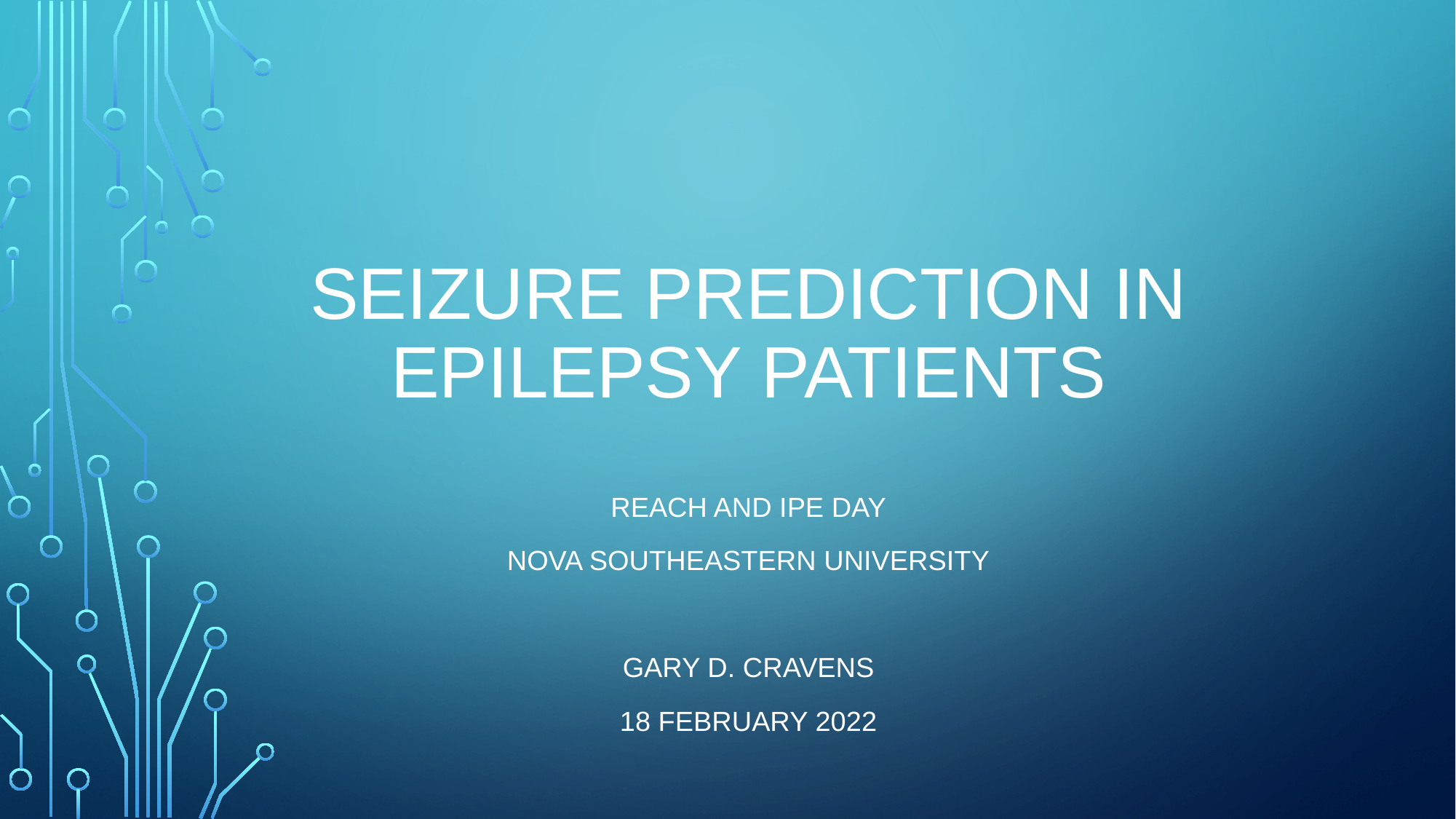

# SEIZURE PREDICTION IN EPILEPSY PATIENTS

REACH and IPE Day
Nova southeastern university

Gary D. cravens
18 February 2022